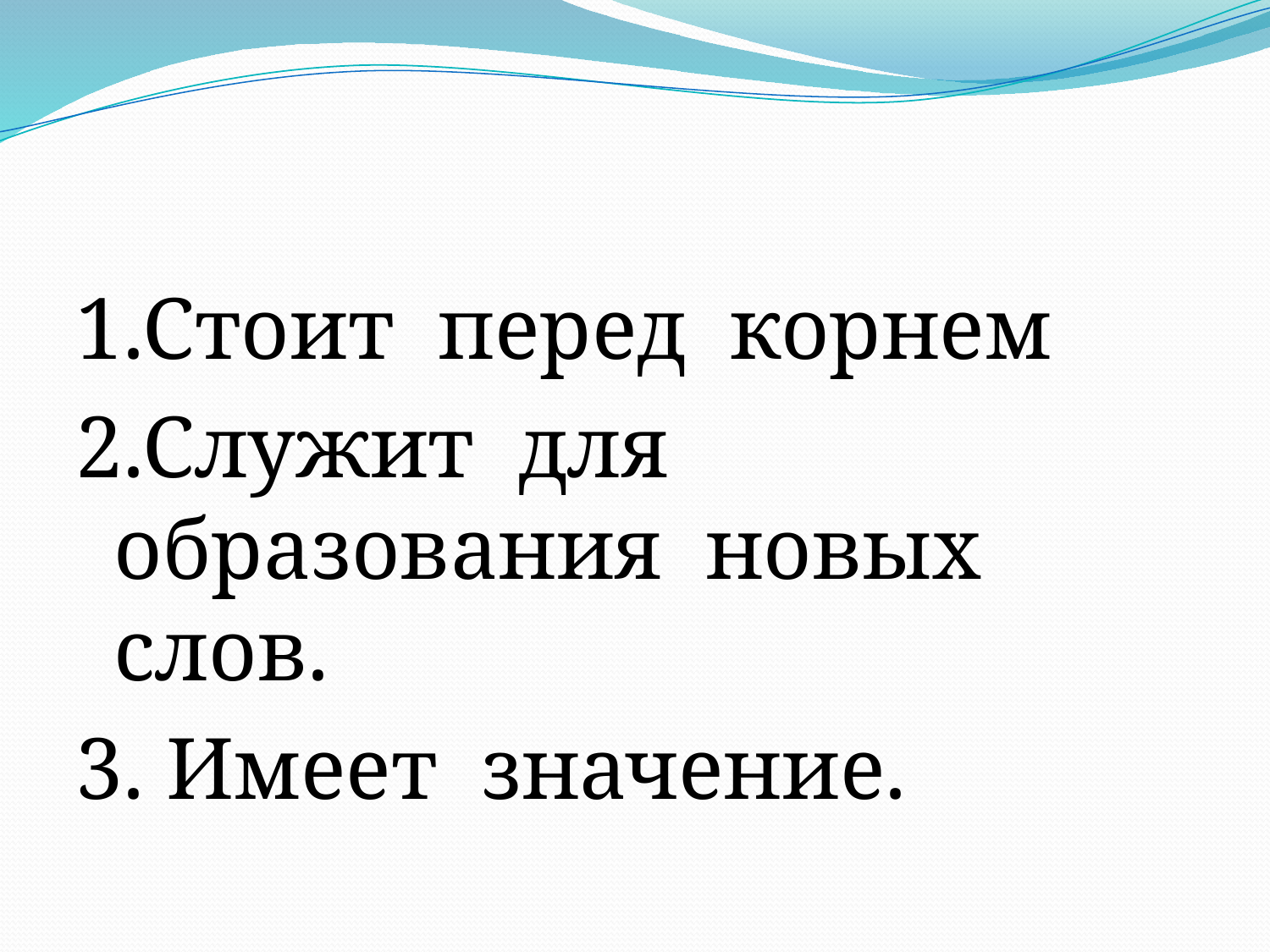

#
1.Стоит  перед  корнем
2.Служит  для  образования  новых  слов.
3. Имеет  значение.